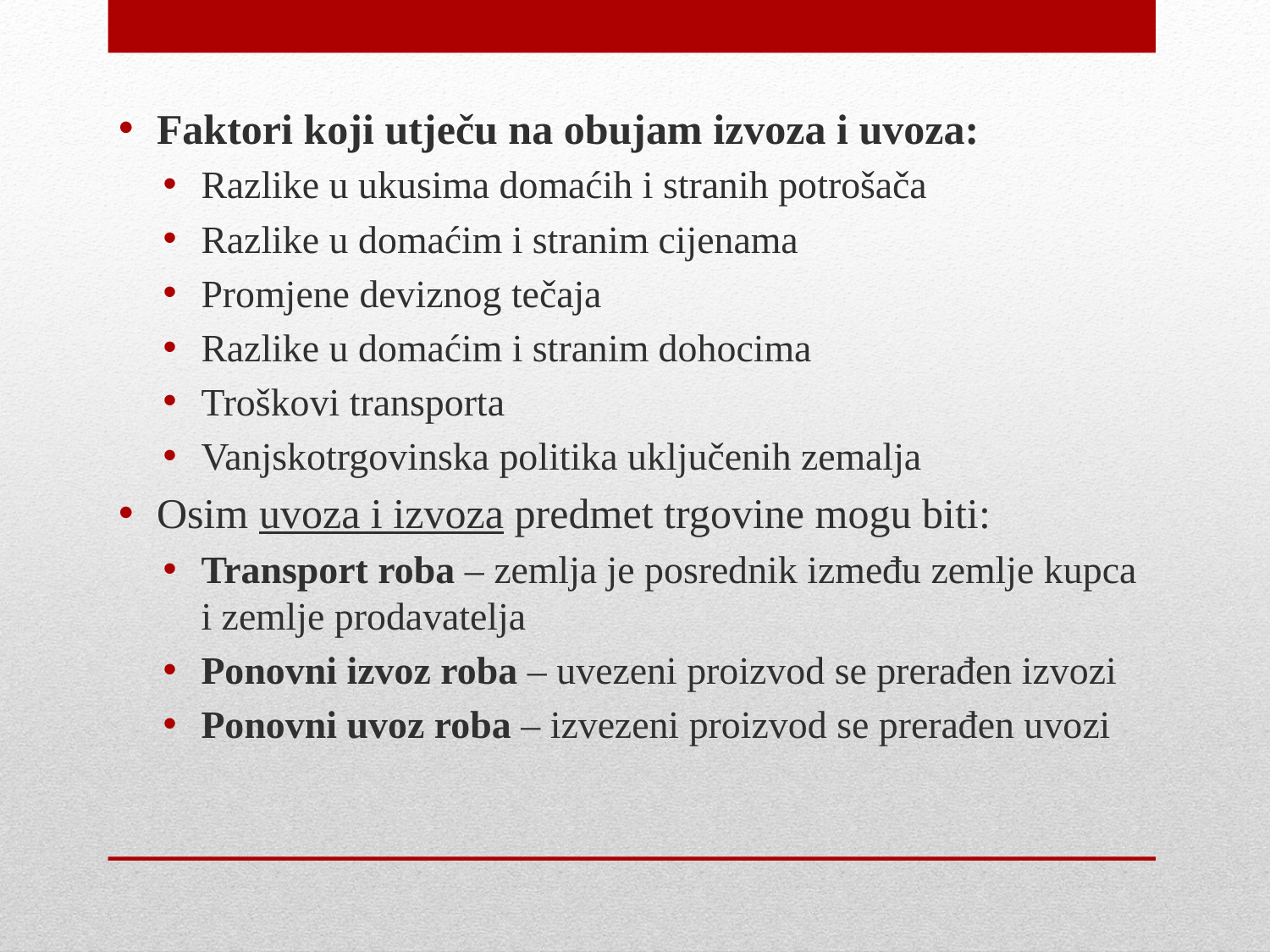

Faktori koji utječu na obujam izvoza i uvoza:
Razlike u ukusima domaćih i stranih potrošača
Razlike u domaćim i stranim cijenama
Promjene deviznog tečaja
Razlike u domaćim i stranim dohocima
Troškovi transporta
Vanjskotrgovinska politika uključenih zemalja
Osim uvoza i izvoza predmet trgovine mogu biti:
Transport roba – zemlja je posrednik između zemlje kupca i zemlje prodavatelja
Ponovni izvoz roba – uvezeni proizvod se prerađen izvozi
Ponovni uvoz roba – izvezeni proizvod se prerađen uvozi